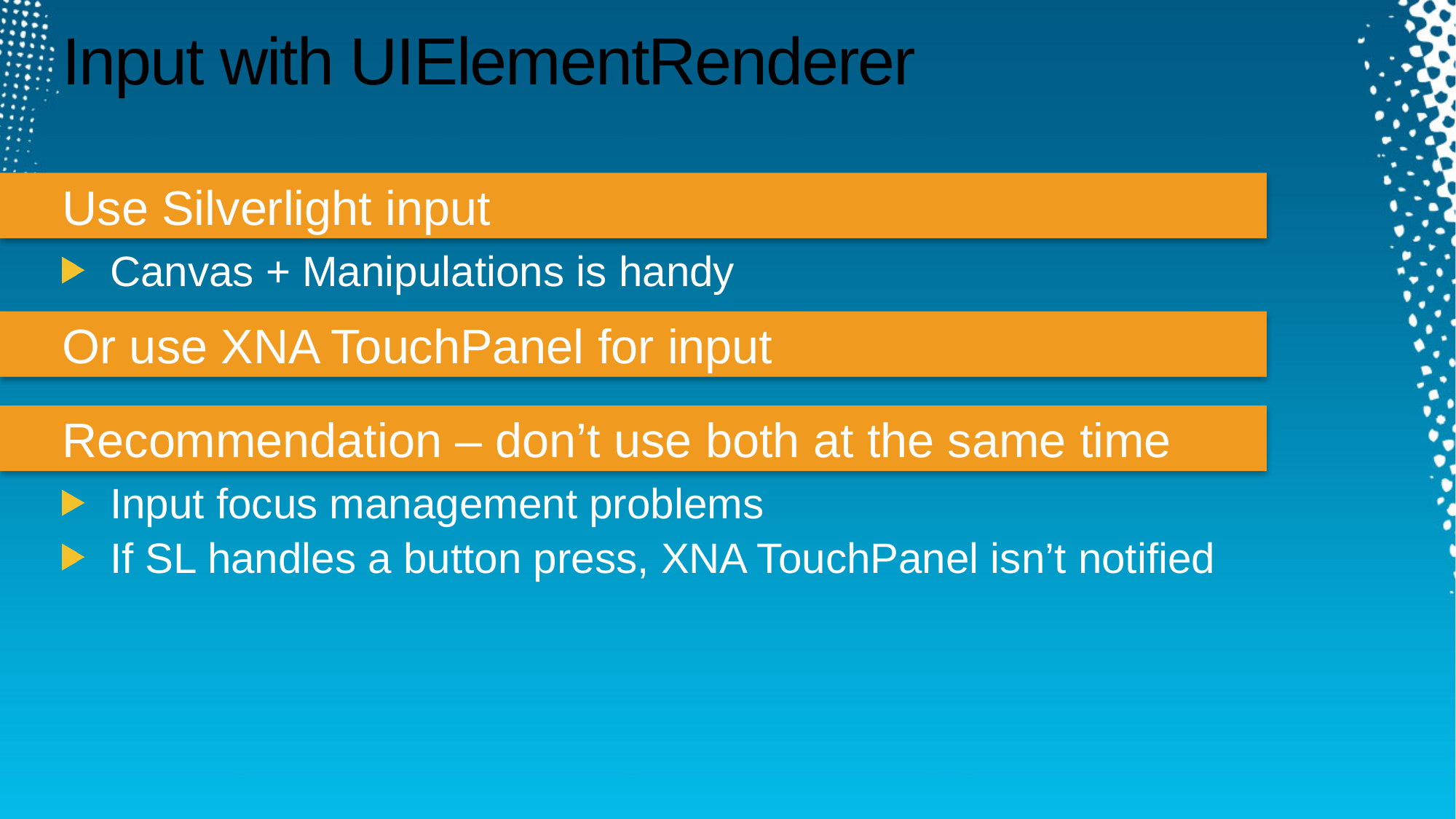

# Input with UIElementRenderer
Use Silverlight input
Canvas + Manipulations is handy
Or use XNA TouchPanel for input
Recommendation – don’t use both at the same time
Input focus management problems
If SL handles a button press, XNA TouchPanel isn’t notified